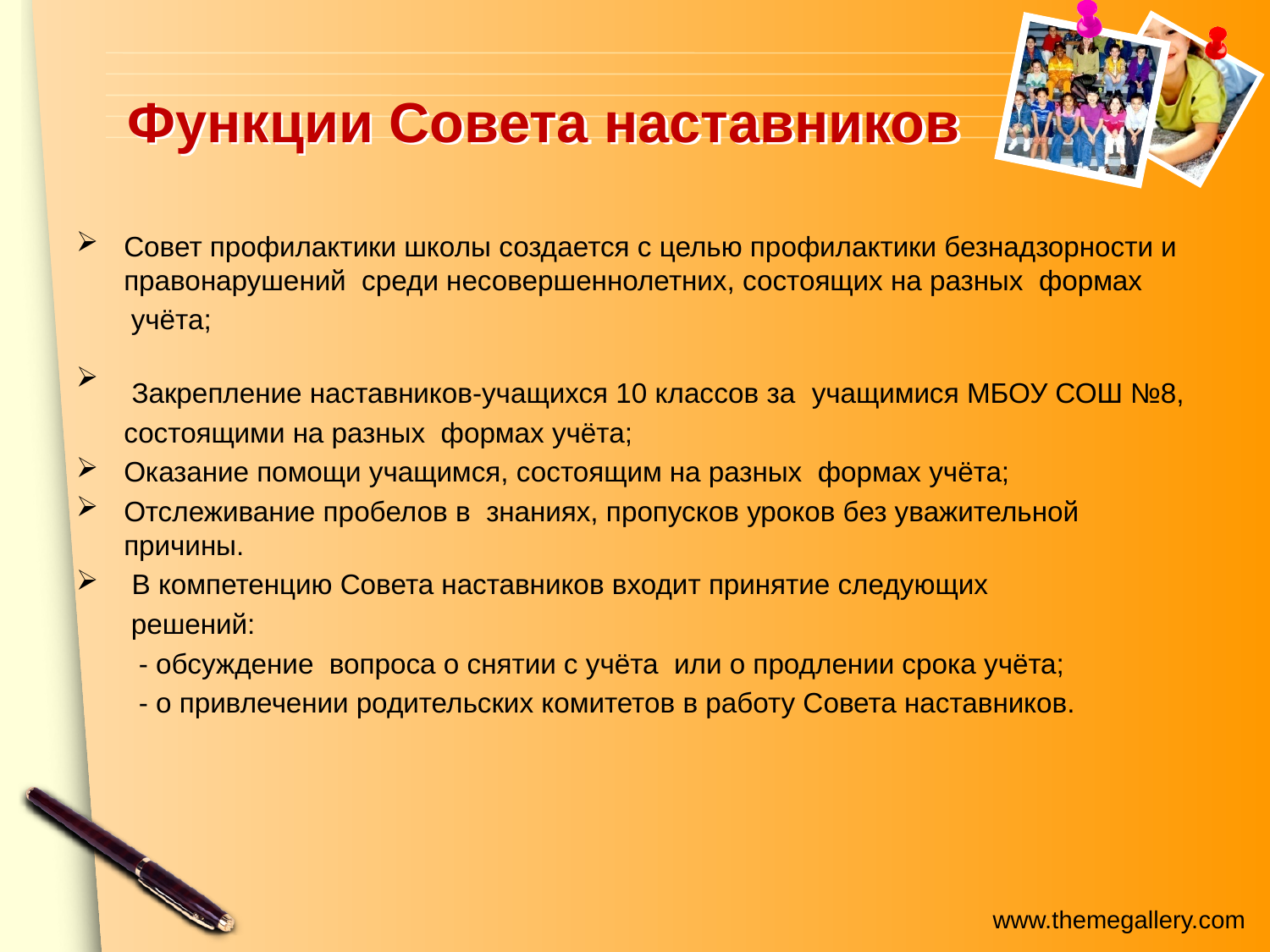

# Функции Совета наставников
Совет профилактики школы создается с целью профилактики безнадзорности и правонарушений  среди несовершеннолетних, состоящих на разных  формах
       учёта;
 Закрепление наставников-учащихся 10 классов за учащимися МБОУ СОШ №8, состоящими на разных  формах учёта;
Оказание помощи учащимся, состоящим на разных  формах учёта;
Отслеживание пробелов в  знаниях, пропусков уроков без уважительной причины.
 В компетенцию Совета наставников входит принятие следующих
       решений:
        - обсуждение  вопроса о снятии с учёта  или о продлении срока учёта;
        - о привлечении родительских комитетов в работу Совета наставников.